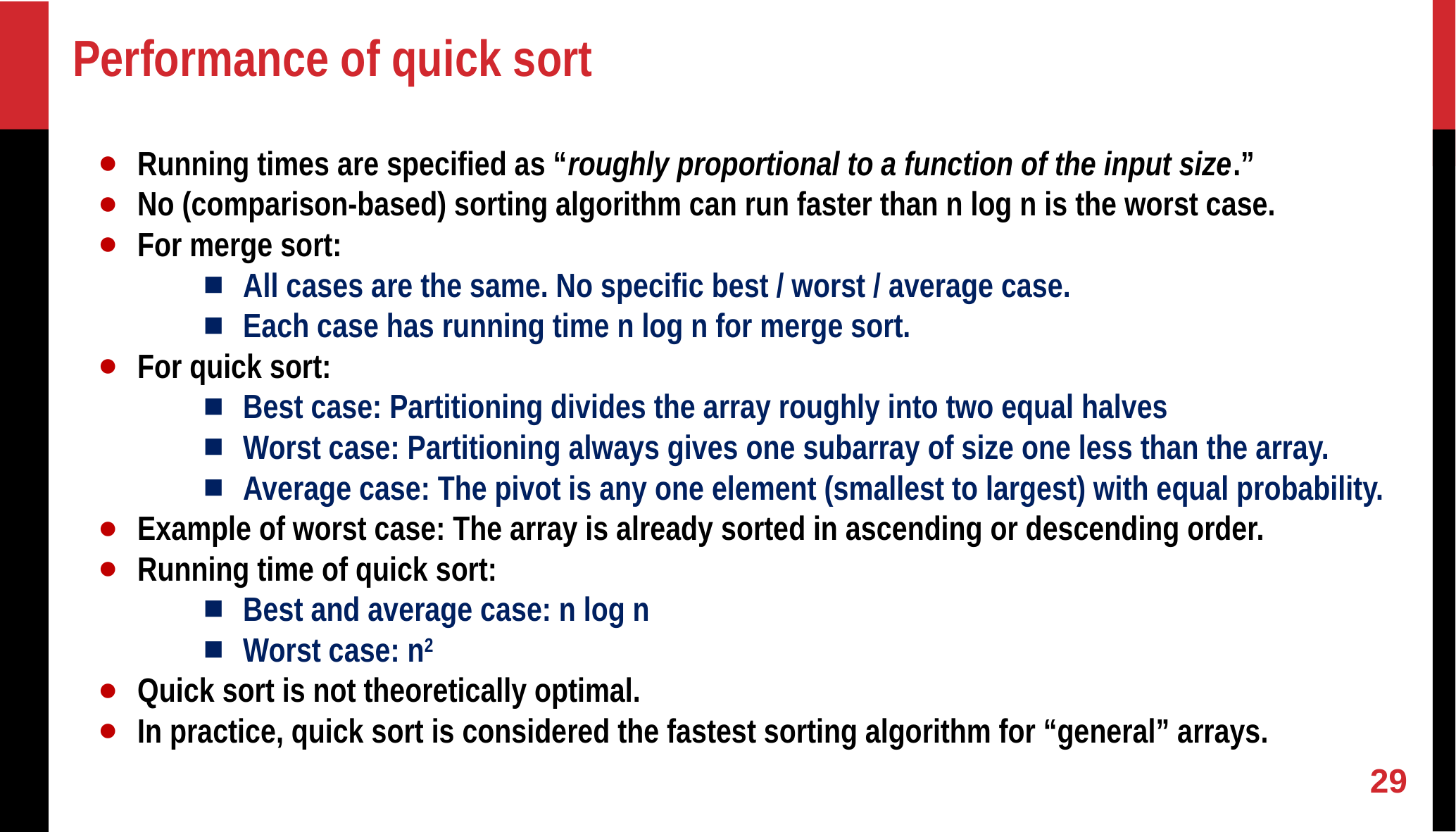

# Performance of quick sort
Running times are specified as “roughly proportional to a function of the input size.”
No (comparison-based) sorting algorithm can run faster than n log n is the worst case.
For merge sort:
All cases are the same. No specific best / worst / average case.
Each case has running time n log n for merge sort.
For quick sort:
Best case: Partitioning divides the array roughly into two equal halves
Worst case: Partitioning always gives one subarray of size one less than the array.
Average case: The pivot is any one element (smallest to largest) with equal probability.
Example of worst case: The array is already sorted in ascending or descending order.
Running time of quick sort:
Best and average case: n log n
Worst case: n2
Quick sort is not theoretically optimal.
In practice, quick sort is considered the fastest sorting algorithm for “general” arrays.
29